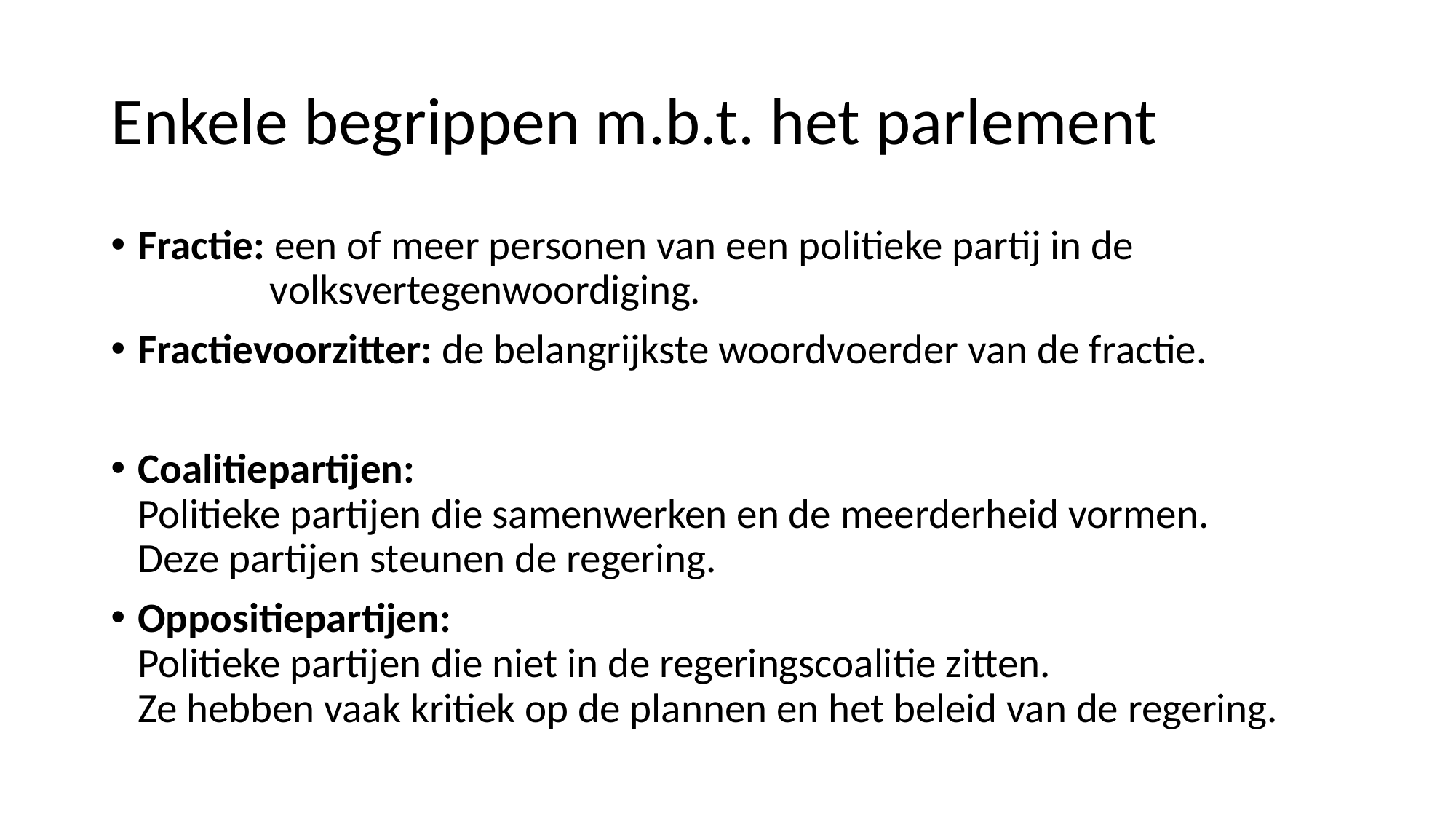

# Enkele begrippen m.b.t. het parlement
Fractie: een of meer personen van een politieke partij in de
              volksvertegenwoordiging.
Fractievoorzitter: de belangrijkste woordvoerder van de fractie.

Coalitiepartijen:
Politieke partijen die samenwerken en de meerderheid vormen.
Deze partijen steunen de regering.
Oppositiepartijen:
Politieke partijen die niet in de regeringscoalitie zitten.
Ze hebben vaak kritiek op de plannen en het beleid van de regering.